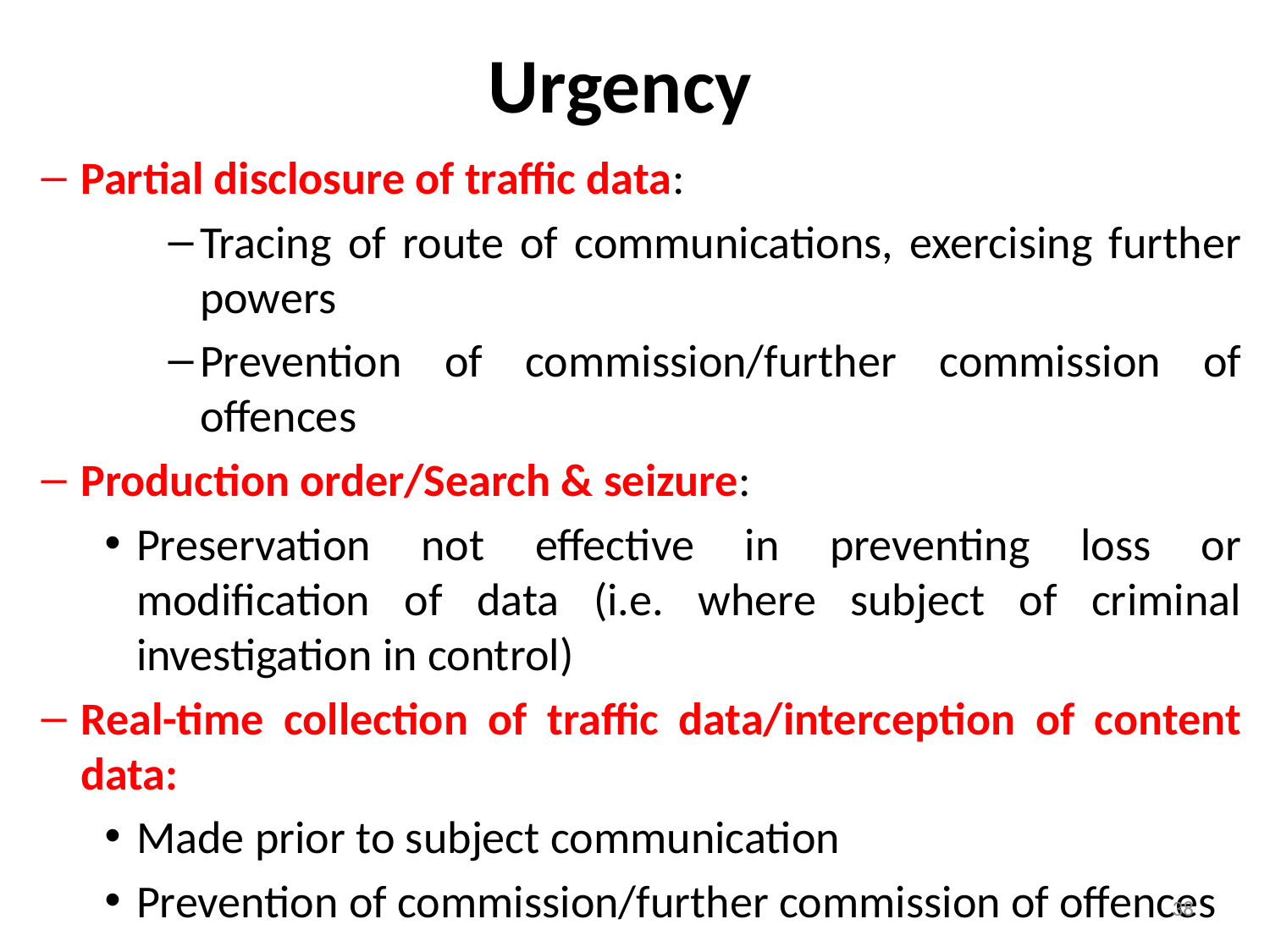

# Urgency
Partial disclosure of traffic data:
Tracing of route of communications, exercising further powers
Prevention of commission/further commission of offences
Production order/Search & seizure:
Preservation not effective in preventing loss or modification of data (i.e. where subject of criminal investigation in control)
Real-time collection of traffic data/interception of content data:
Made prior to subject communication
Prevention of commission/further commission of offences
38